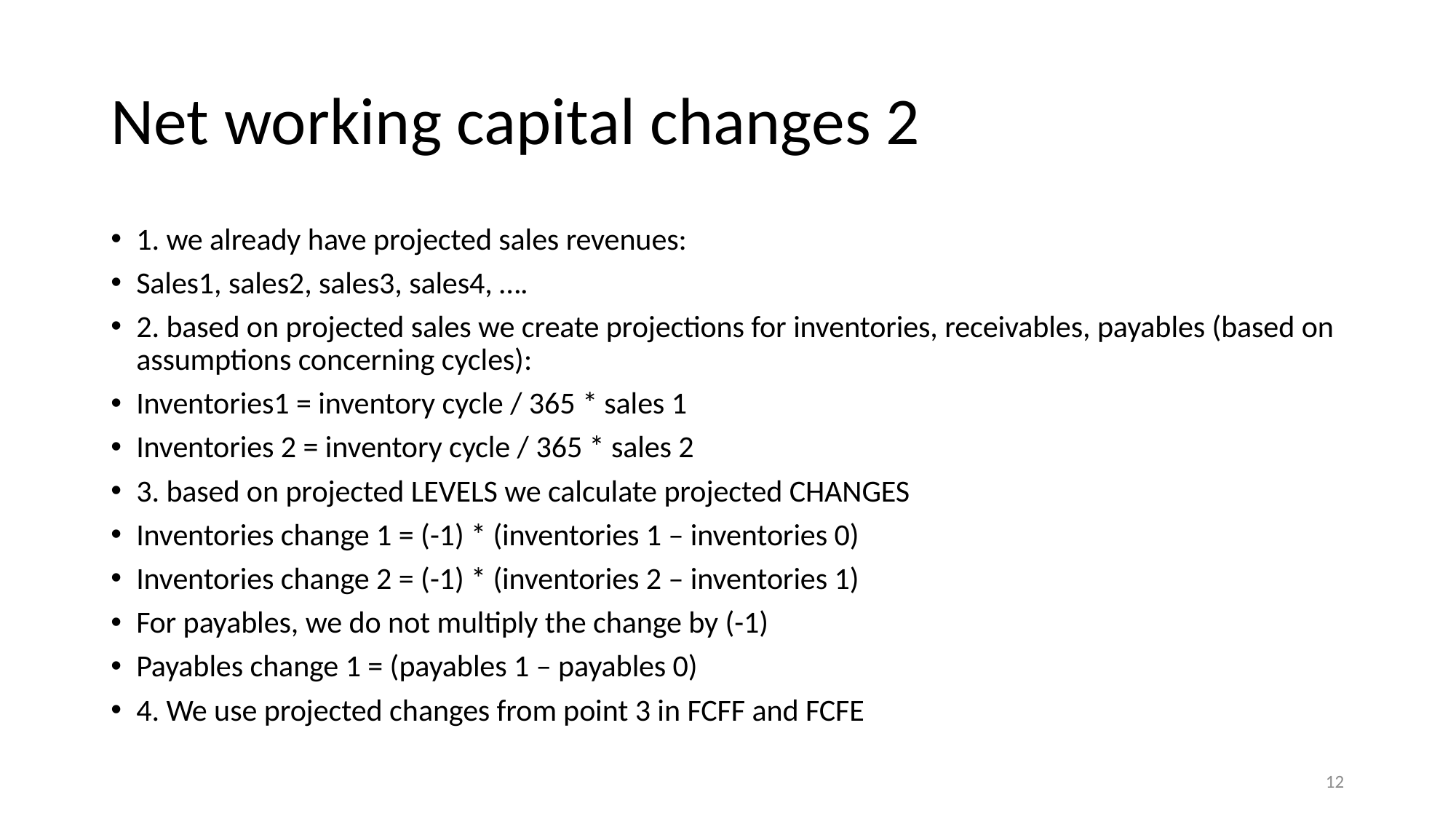

# Net working capital changes 2
1. we already have projected sales revenues:
Sales1, sales2, sales3, sales4, ….
2. based on projected sales we create projections for inventories, receivables, payables (based on assumptions concerning cycles):
Inventories1 = inventory cycle / 365 * sales 1
Inventories 2 = inventory cycle / 365 * sales 2
3. based on projected LEVELS we calculate projected CHANGES
Inventories change 1 = (-1) * (inventories 1 – inventories 0)
Inventories change 2 = (-1) * (inventories 2 – inventories 1)
For payables, we do not multiply the change by (-1)
Payables change 1 = (payables 1 – payables 0)
4. We use projected changes from point 3 in FCFF and FCFE
12